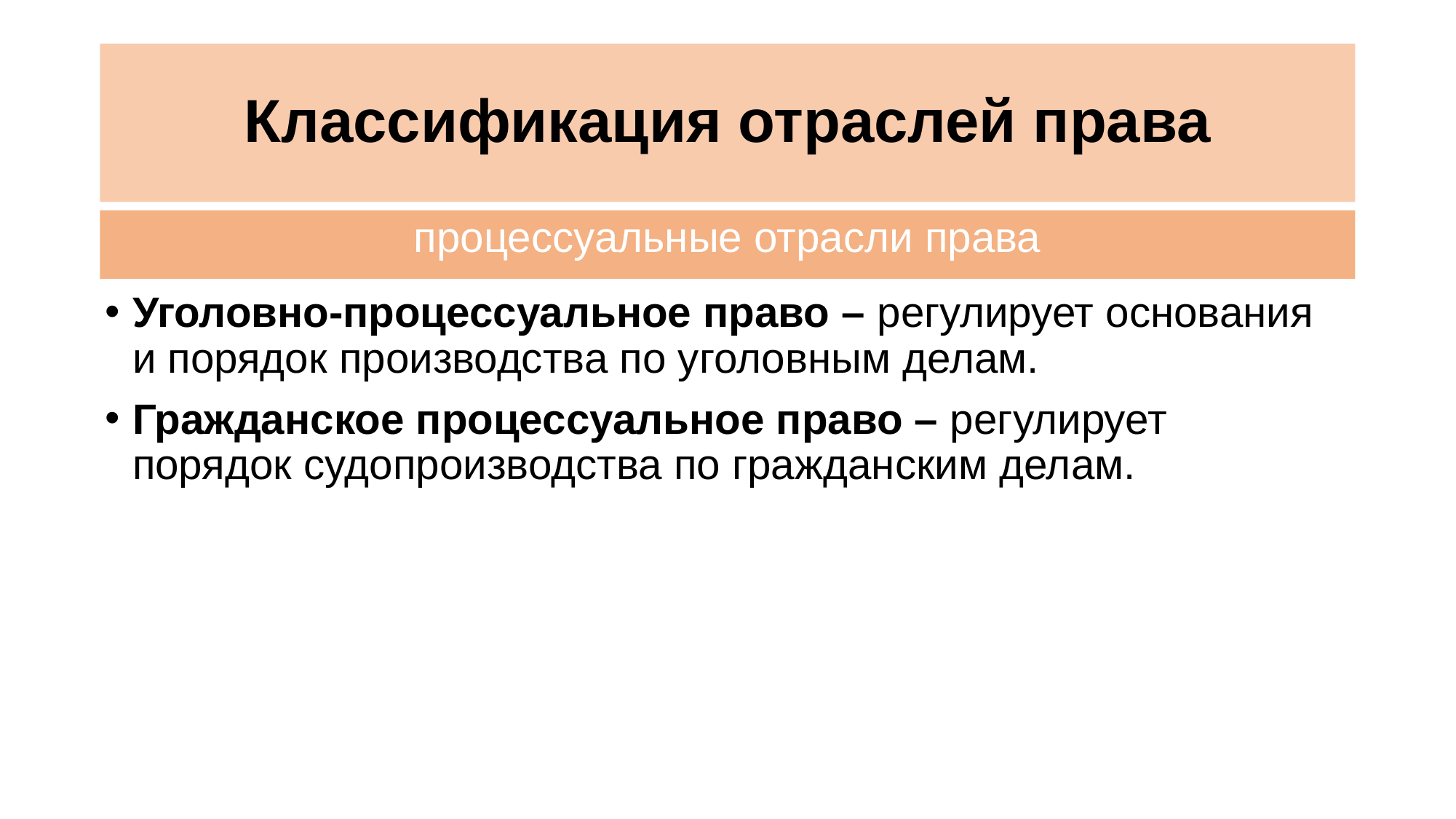

# Классификация отраслей права
процессуальные отрасли права
Уголовно-процессуальное право – регулирует основания и порядок производства по уголовным делам.
Гражданское процессуальное право – регулирует порядок судопроизводства по гражданским делам.